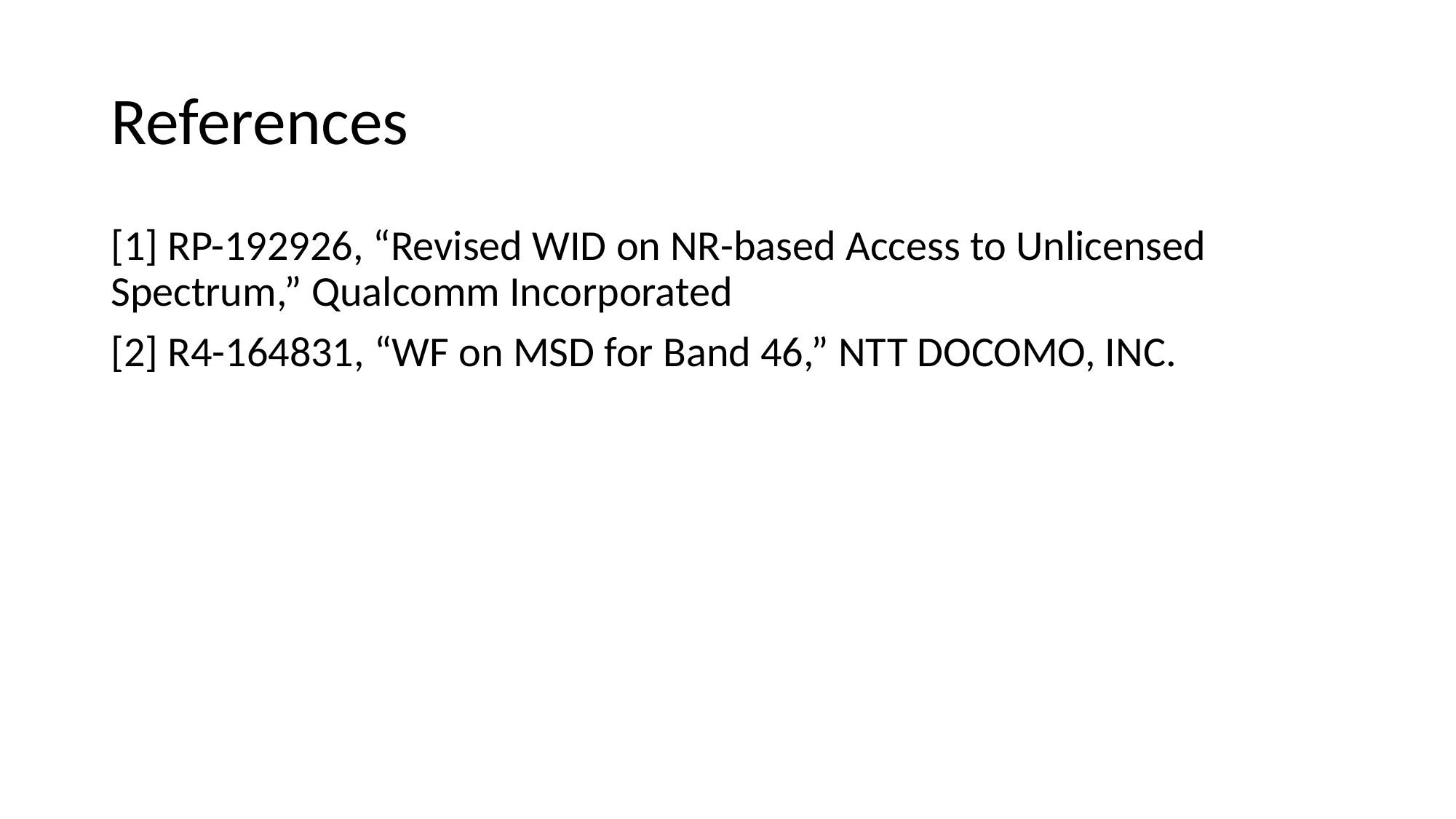

# References
[1] RP-192926, “Revised WID on NR-based Access to Unlicensed Spectrum,” Qualcomm Incorporated
[2] R4-164831, “WF on MSD for Band 46,” NTT DOCOMO, INC.